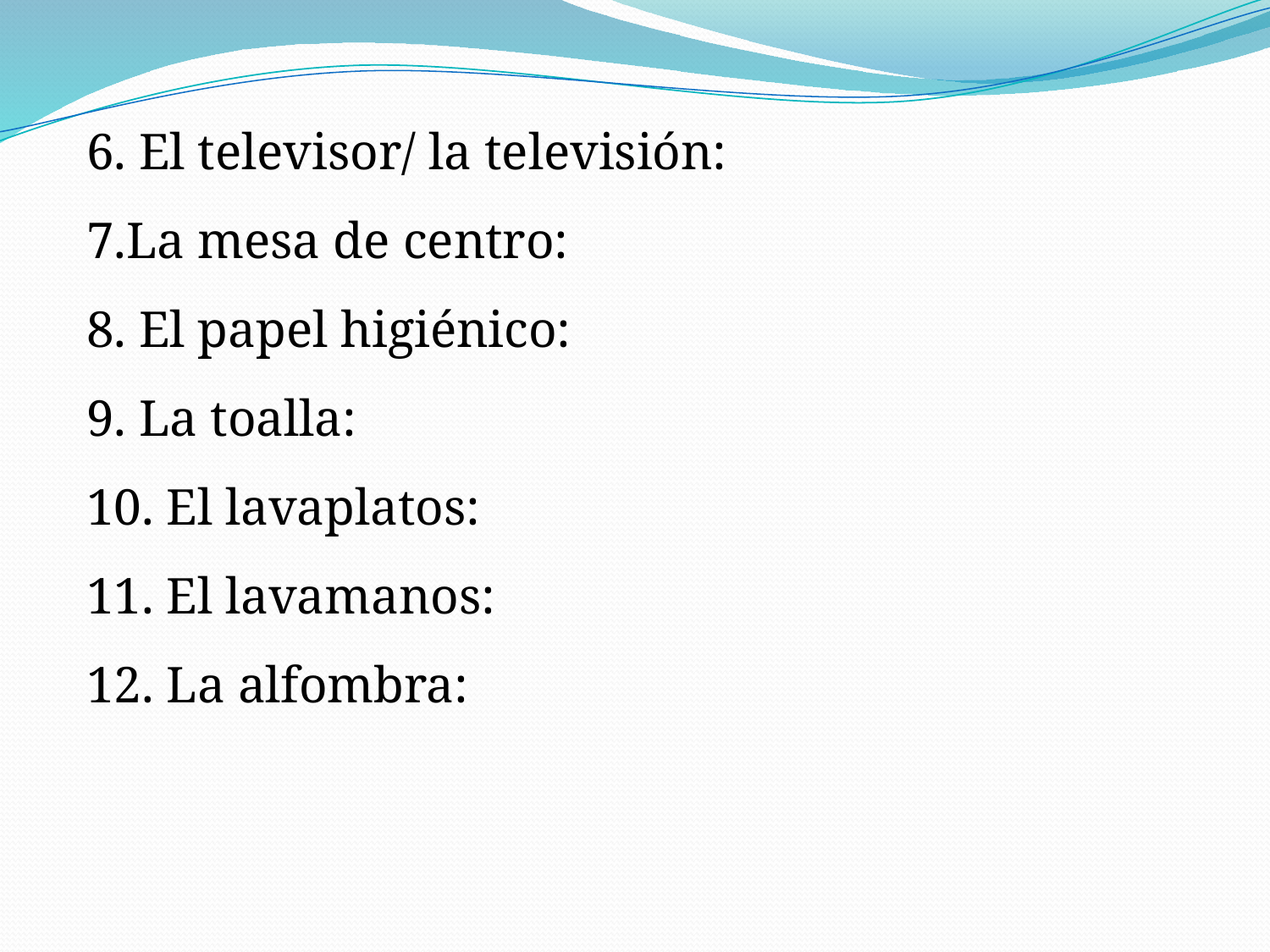

6. El televisor/ la televisión:
7.La mesa de centro:
8. El papel higiénico:
9. La toalla:
10. El lavaplatos:
11. El lavamanos:
12. La alfombra: